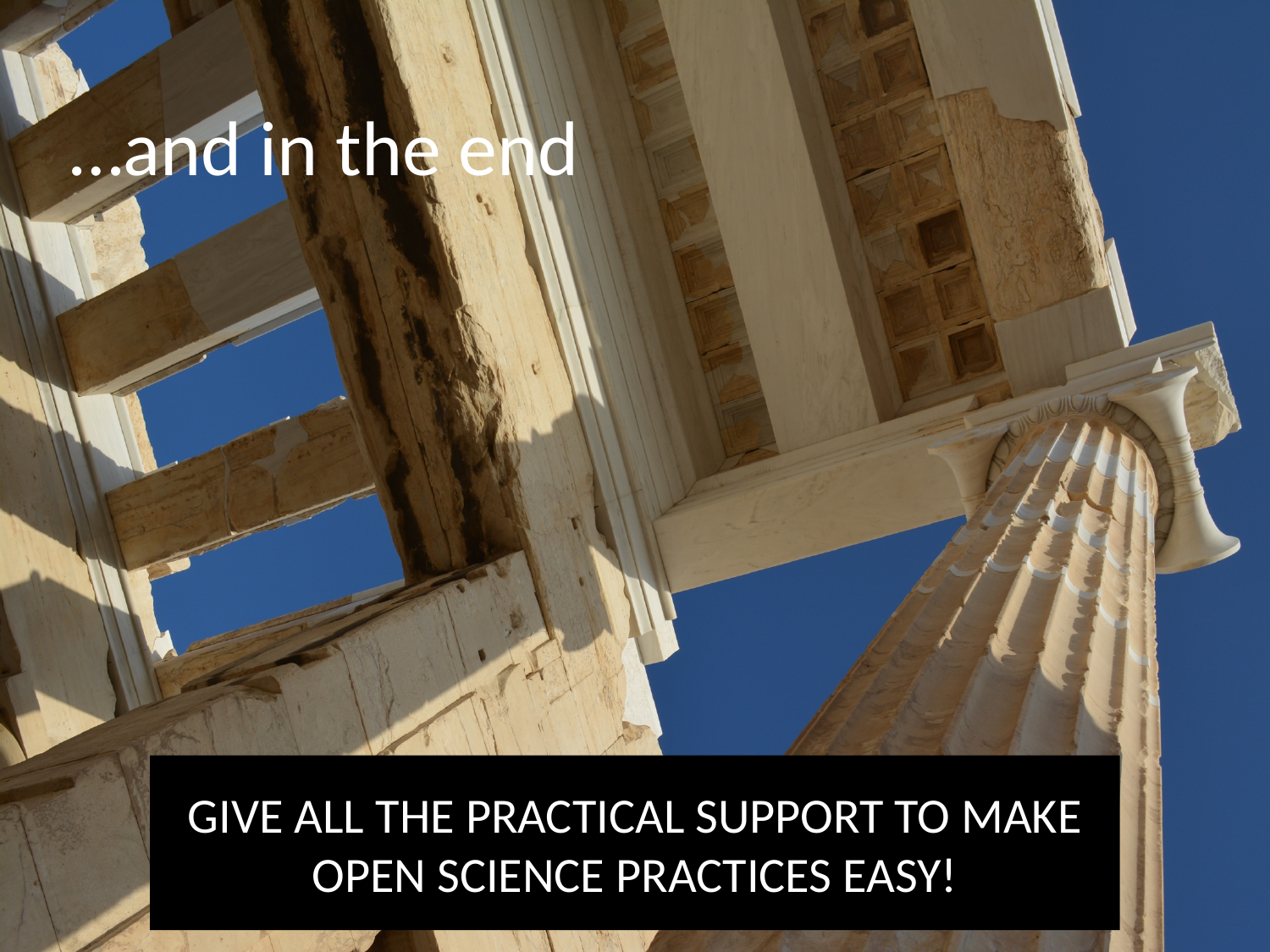

# …and in the end
GIVE ALL THE PRACTICAL SUPPORT TO MAKE OPEN SCIENCE PRACTICES EASY!